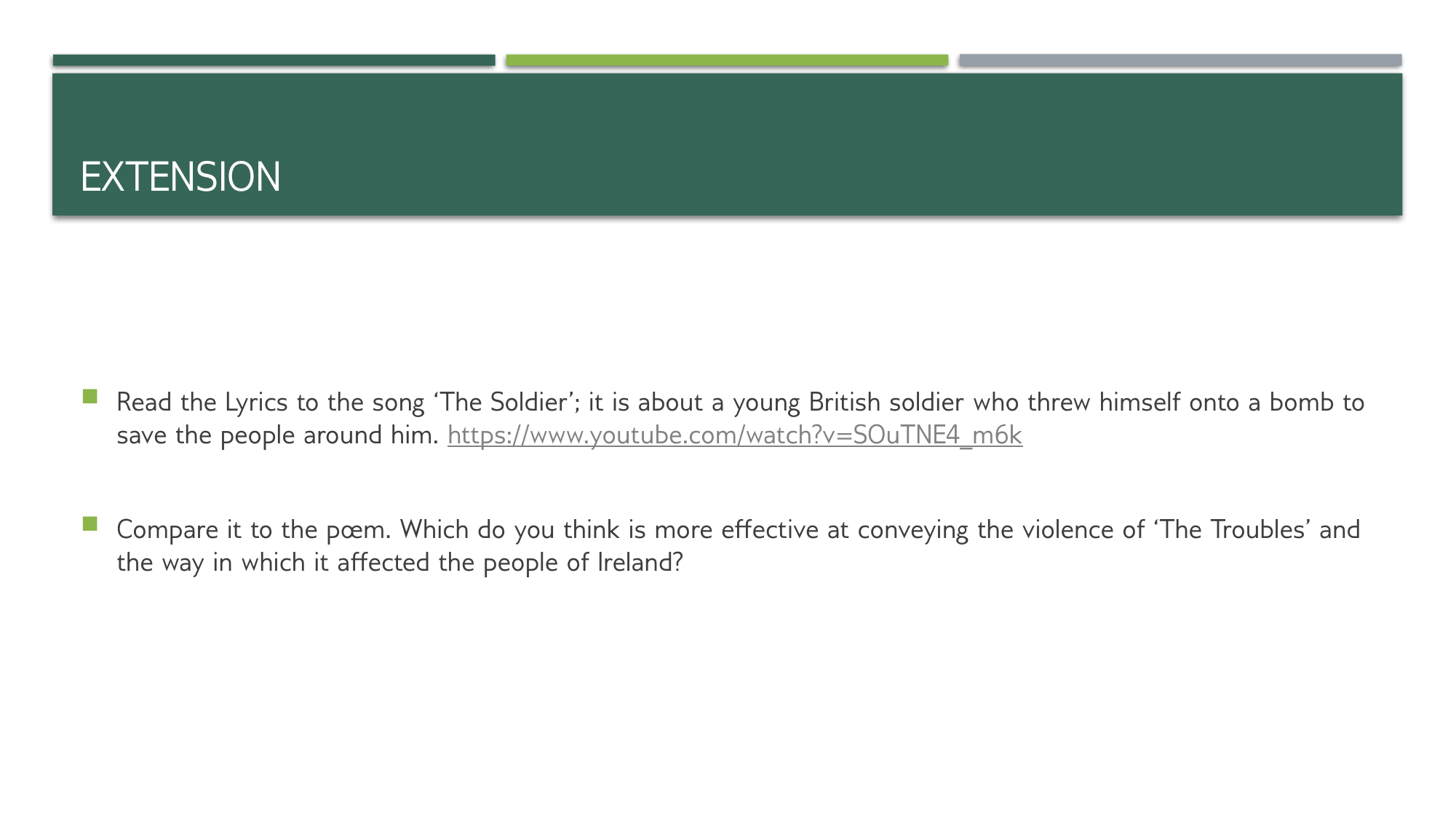

# Extension
Read the Lyrics to the song ‘The Soldier’; it is about a young British soldier who threw himself onto a bomb to save the people around him. https://www.youtube.com/watch?v=SOuTNE4_m6k

Compare it to the poem. Which do you think is more effective at conveying the violence of ‘The Troubles’ and the way in which it affected the people of Ireland?